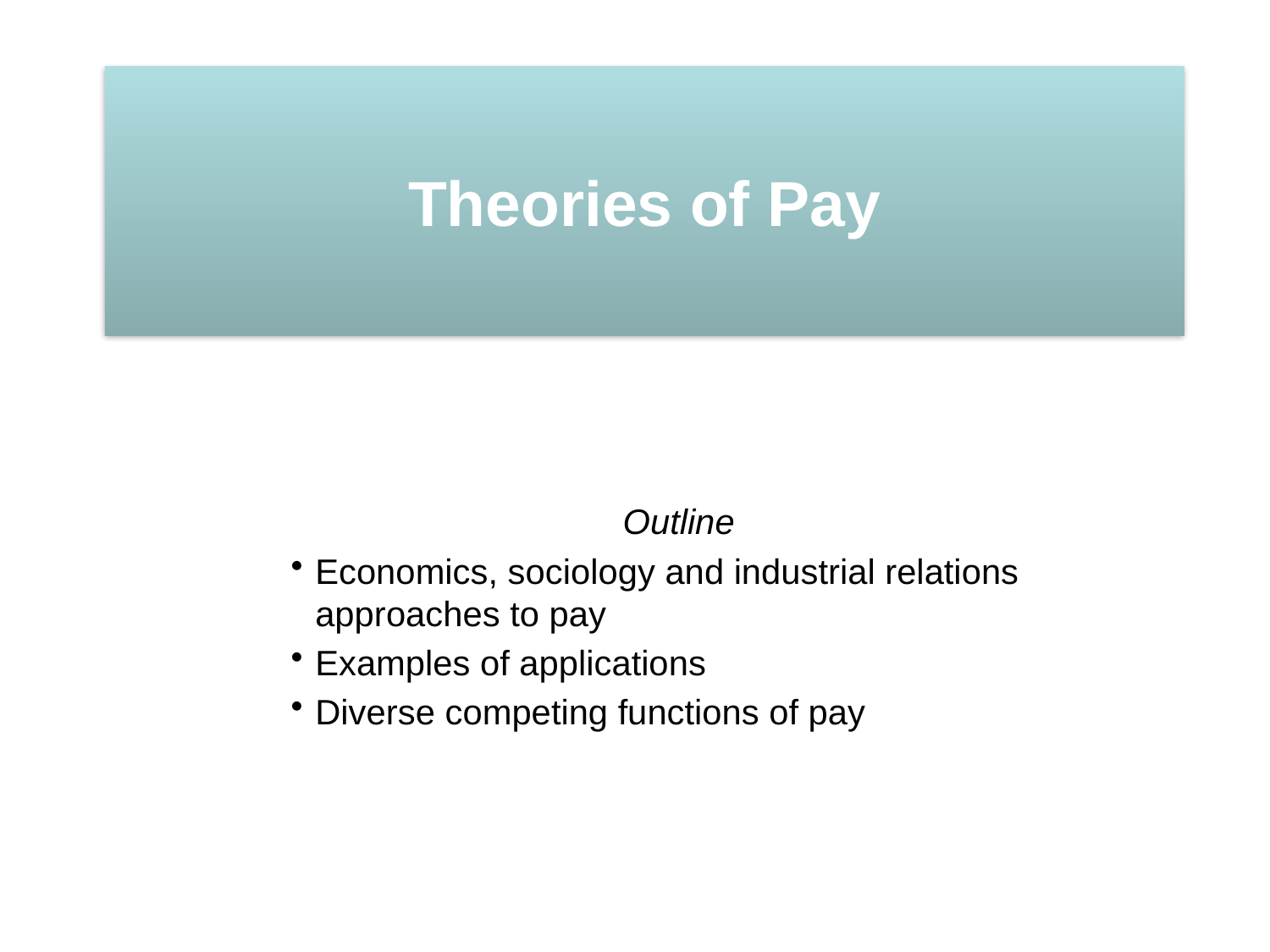

# Theories of Pay

Outline
Economics, sociology and industrial relations approaches to pay
Examples of applications
Diverse competing functions of pay